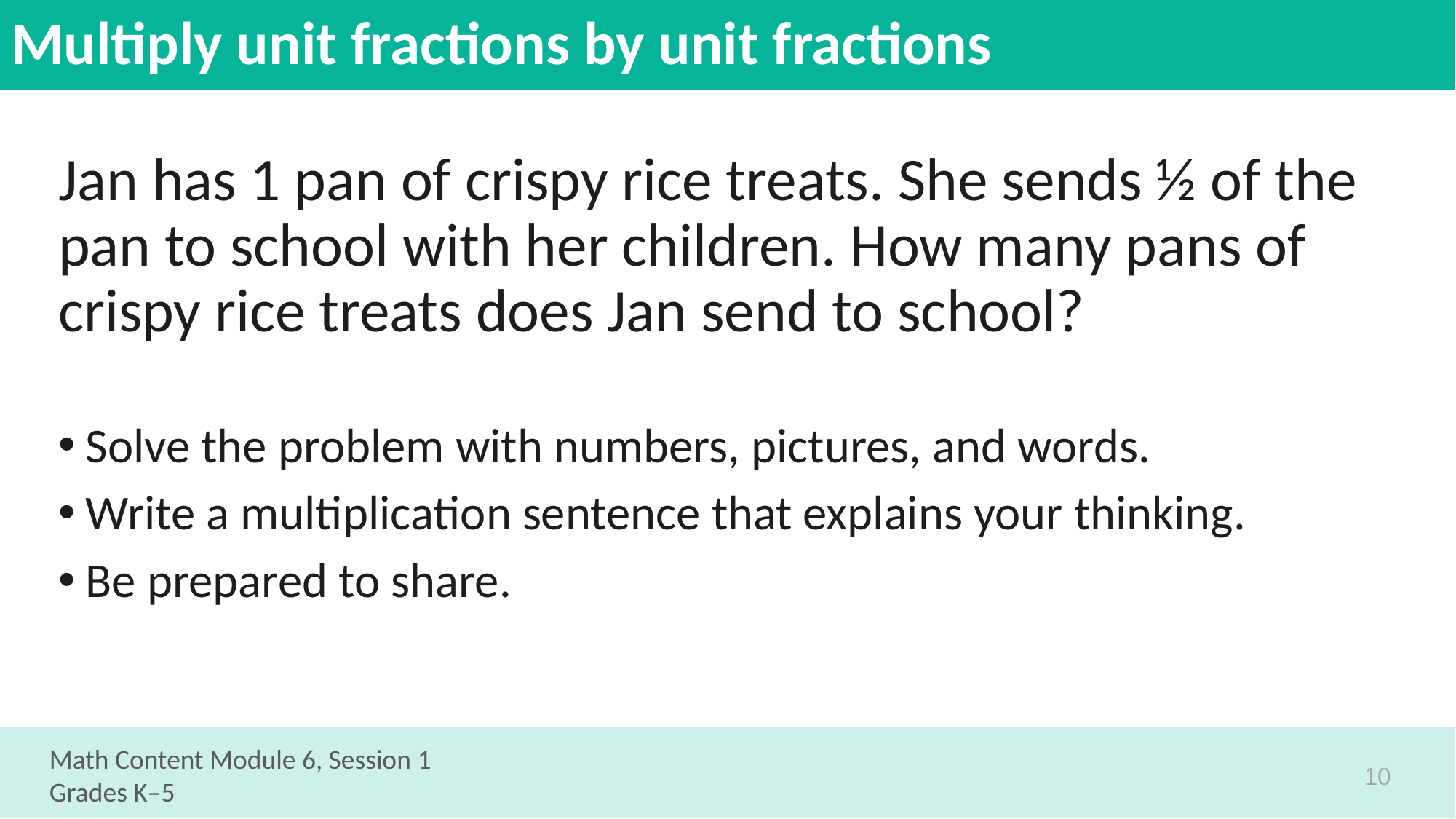

# Multiply unit fractions by unit fractions
Jan has 1 pan of crispy rice treats. She sends ½ of the pan to school with her children. How many pans of crispy rice treats does Jan send to school?

Solve the problem with numbers, pictures, and words.
Write a multiplication sentence that explains your thinking.
Be prepared to share.
Math Content Module 6, Session 1
Grades K–5
10